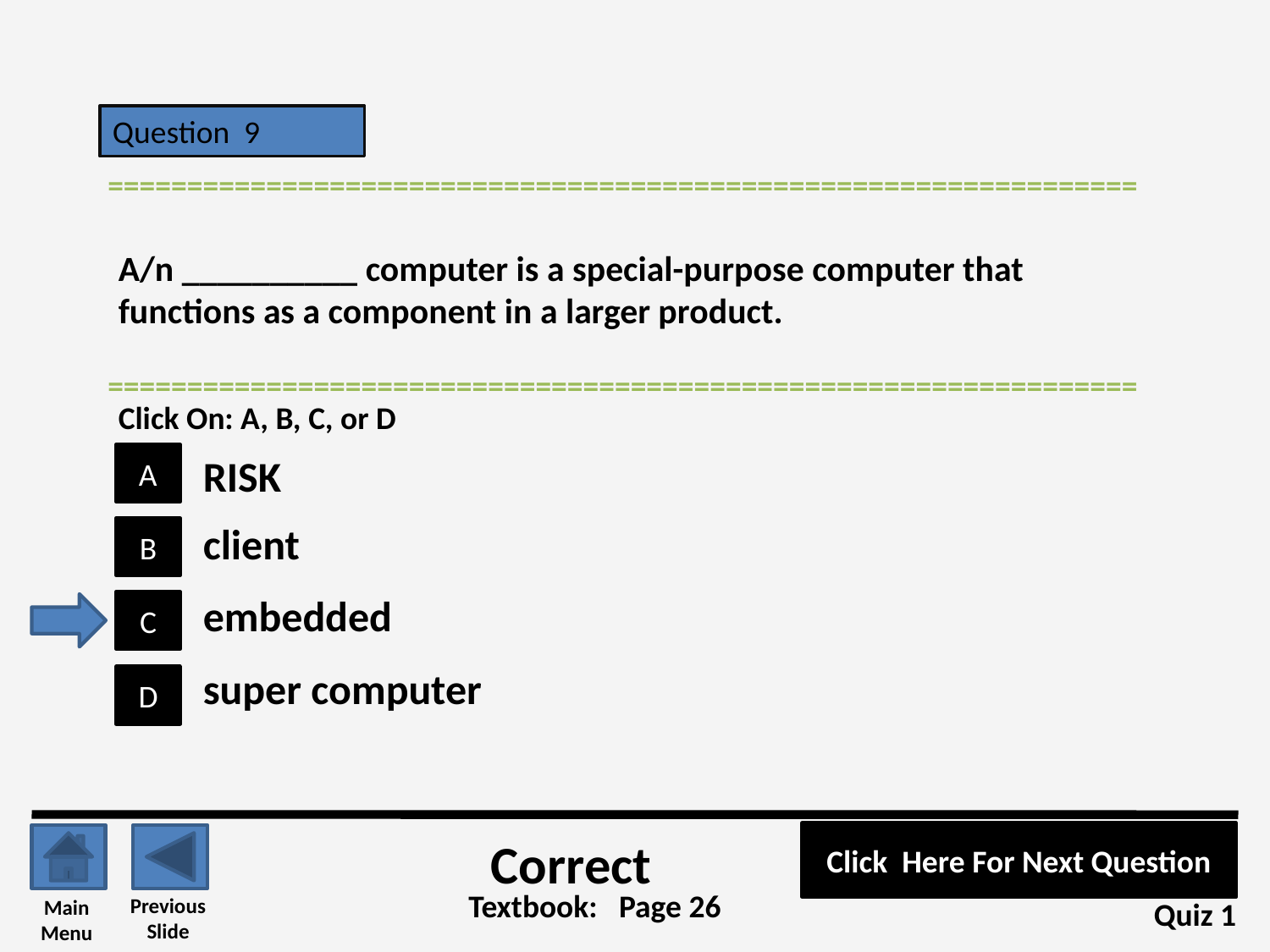

Question  9
=================================================================
A/n __________ computer is a special-purpose computer that functions as a component in a larger product.
=================================================================
Click On: A, B, C, or D

RISK
A

client
B

embedded
C

super computer
D
Click  Here For Next Question

Correct
Textbook:   Page 26
Previous
Slide
Main
Menu
Quiz 1